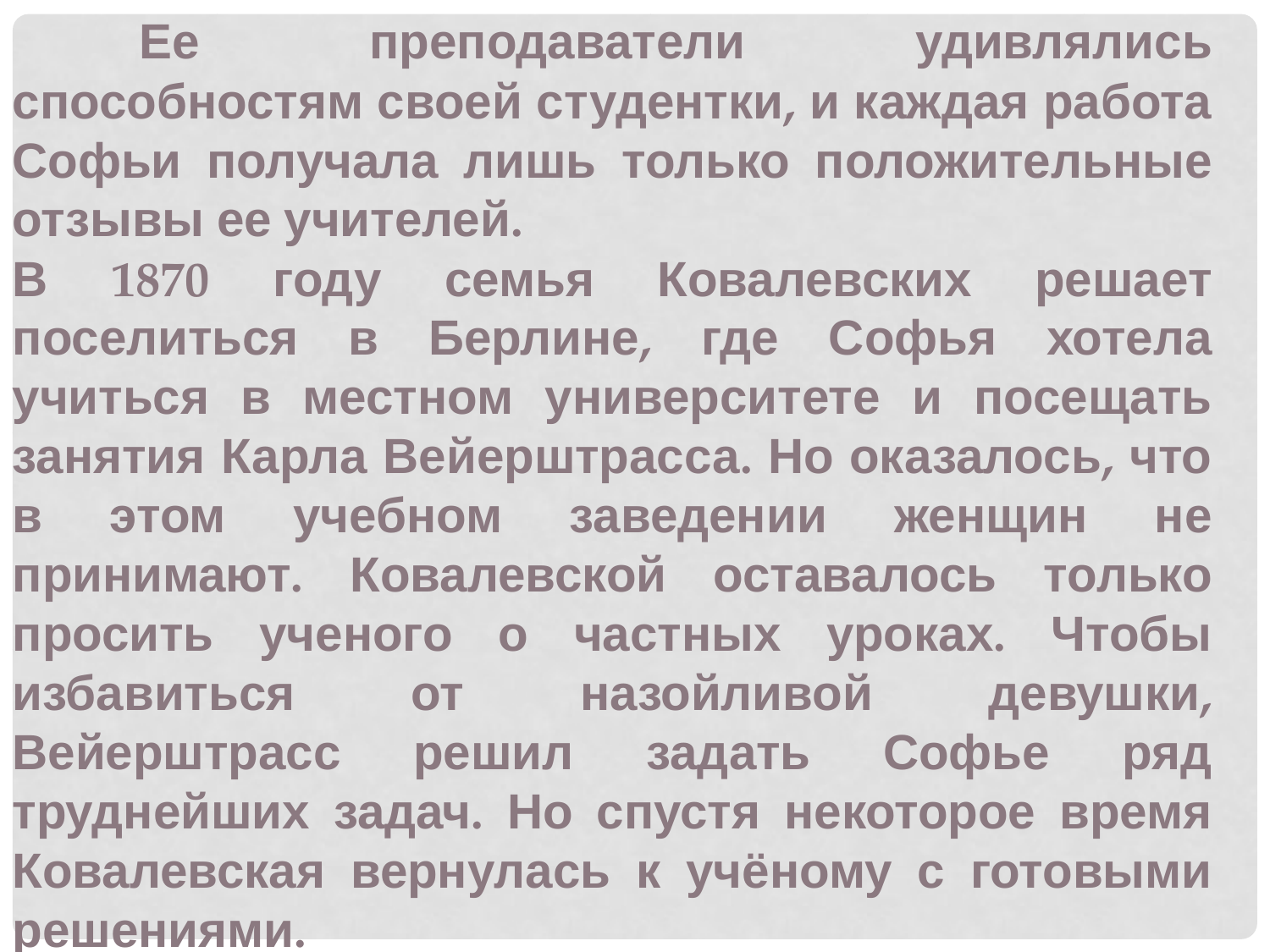

Ее преподаватели удивлялись способностям своей студентки, и каждая работа Софьи получала лишь только положительные отзывы ее учителей.
В 1870 году семья Ковалевских решает поселиться в Берлине, где Софья хотела учиться в местном университете и посещать занятия Карла Вейерштрасса. Но оказалось, что в этом учебном заведении женщин не принимают. Ковалевской оставалось только просить ученого о частных уроках. Чтобы избавиться от назойливой девушки, Вейерштрасс решил задать Софье ряд труднейших задач. Но спустя некоторое время Ковалевская вернулась к учёному с готовыми решениями.